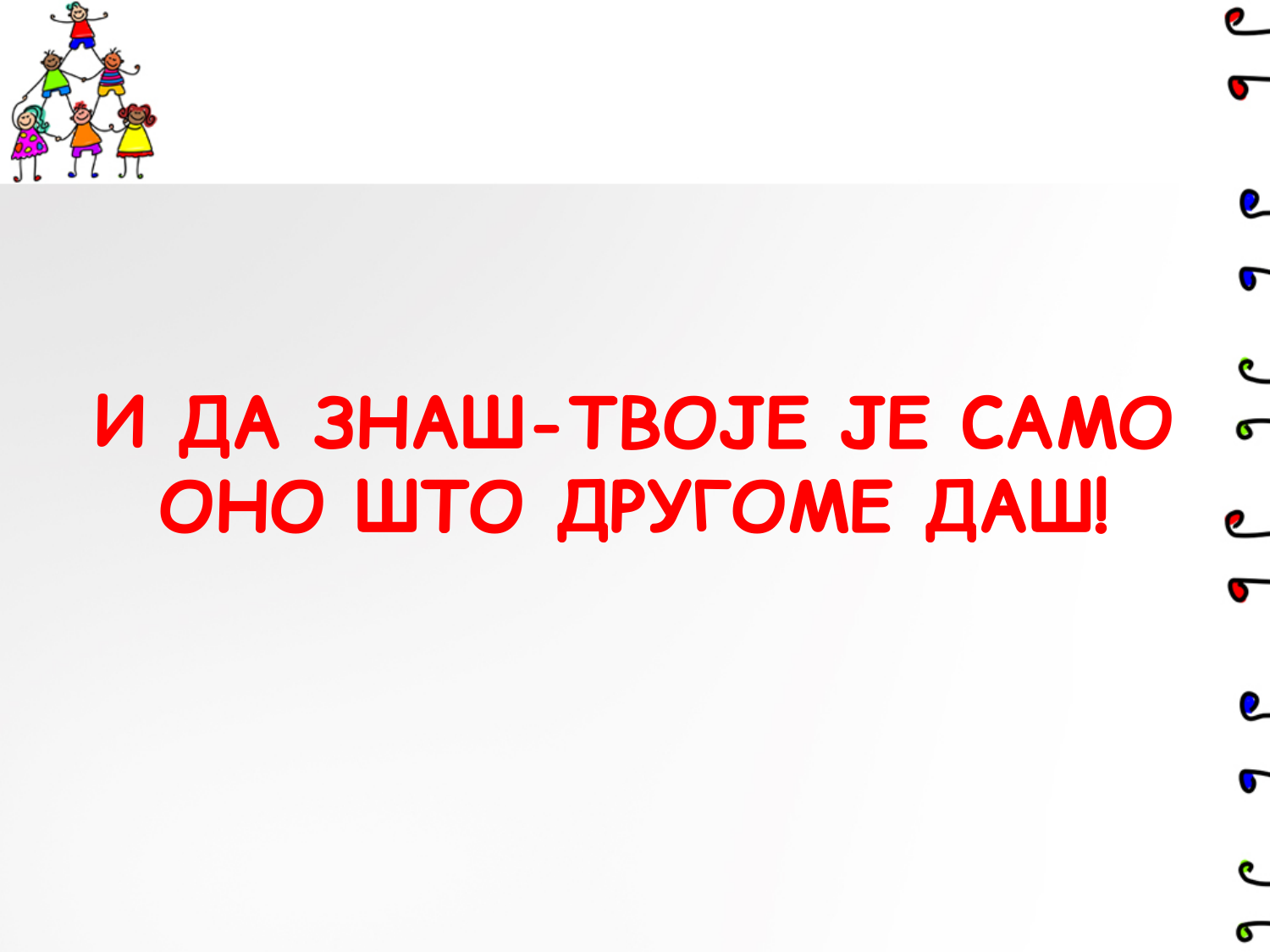

И ДА ЗНАШ-ТВОЈЕ ЈЕ САМО ОНО ШТО ДРУГОМЕ ДАШ!